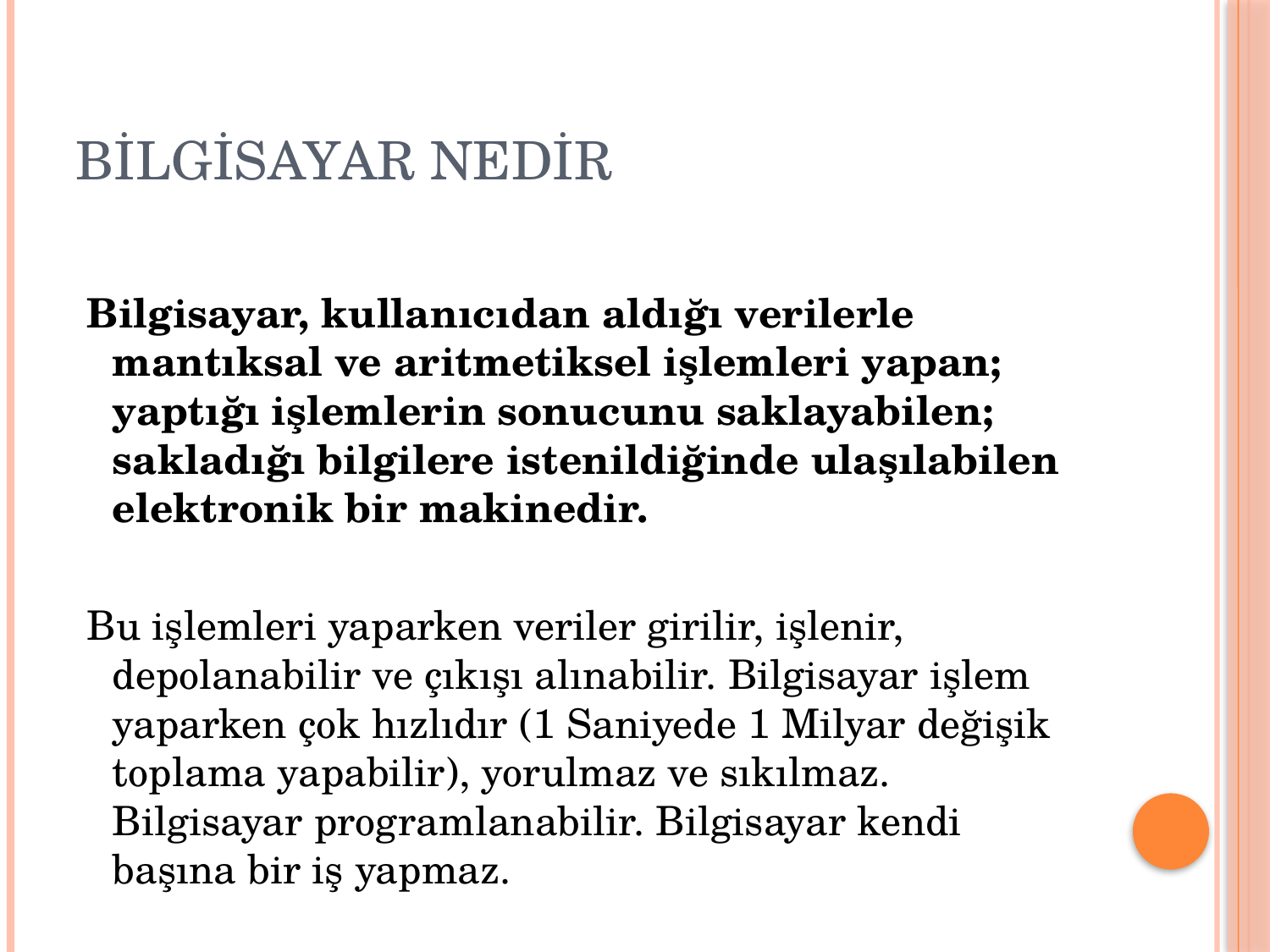

# Bilgisayar nedir

 Bilgisayar, kullanıcıdan aldığı verilerle mantıksal ve aritmetiksel işlemleri yapan; yaptığı işlemlerin sonucunu saklayabilen; sakladığı bilgilere istenildiğinde ulaşılabilen elektronik bir makinedir.

 Bu işlemleri yaparken veriler girilir, işlenir, depolanabilir ve çıkışı alınabilir. Bilgisayar işlem yaparken çok hızlıdır (1 Saniyede 1 Milyar değişik toplama yapabilir), yorulmaz ve sıkılmaz. Bilgisayar programlanabilir. Bilgisayar kendi başına bir iş yapmaz.